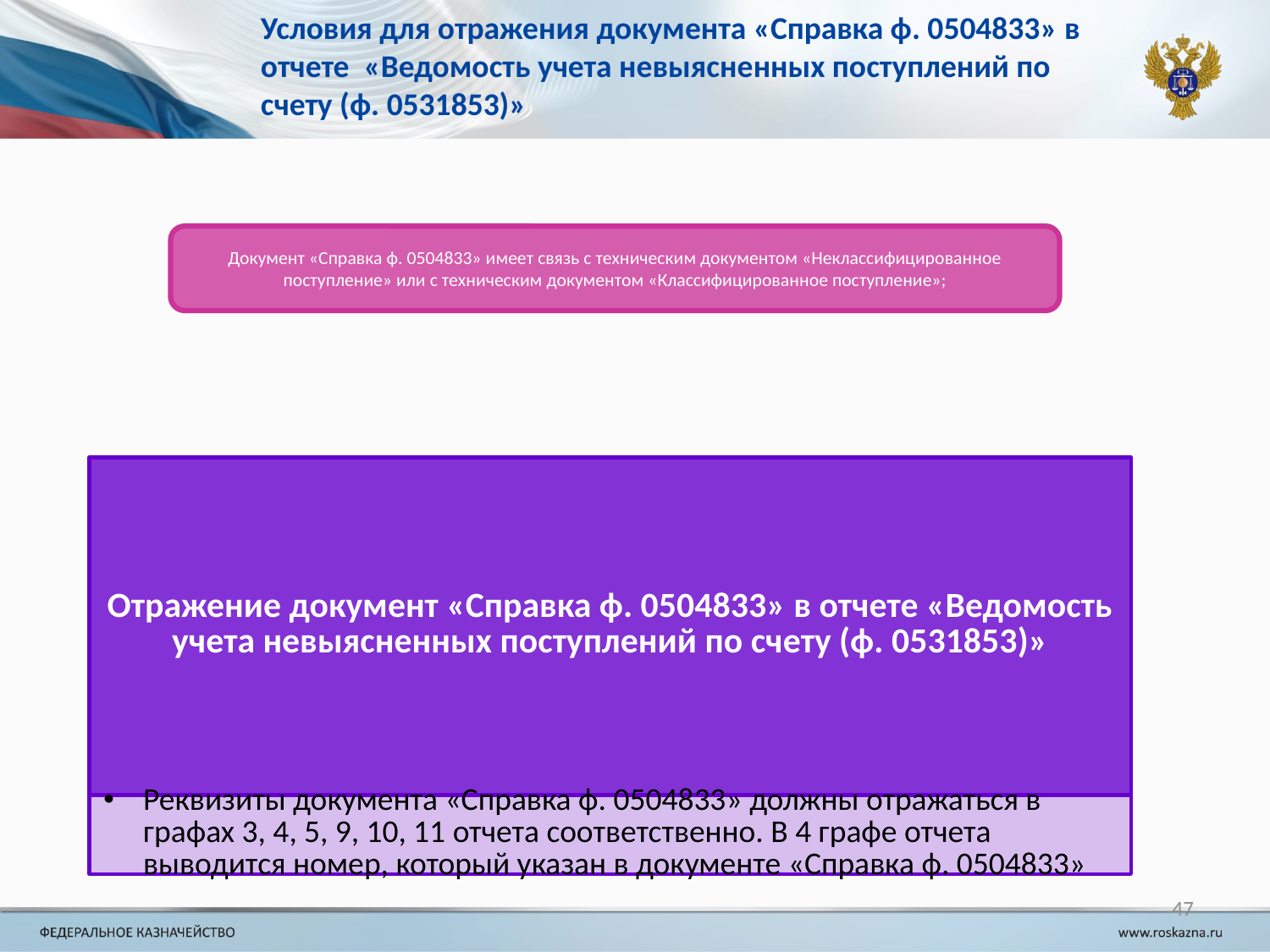

# Условия для отражения документа «Справка ф. 0504833» в отчете  «Ведомость учета невыясненных поступлений по счету (ф. 0531853)»
Документ «Справка ф. 0504833» имеет связь с техническим документом «Неклассифицированное поступление» или с техническим документом «Классифицированное поступление»;
Отражение документ «Справка ф. 0504833» в отчете «Ведомость учета невыясненных поступлений по счету (ф. 0531853)»
Реквизиты документа «Справка ф. 0504833» должны отражаться в графах 3, 4, 5, 9, 10, 11 отчета соответственно. В 4 графе отчета выводится номер, который указан в документе «Справка ф. 0504833»
47